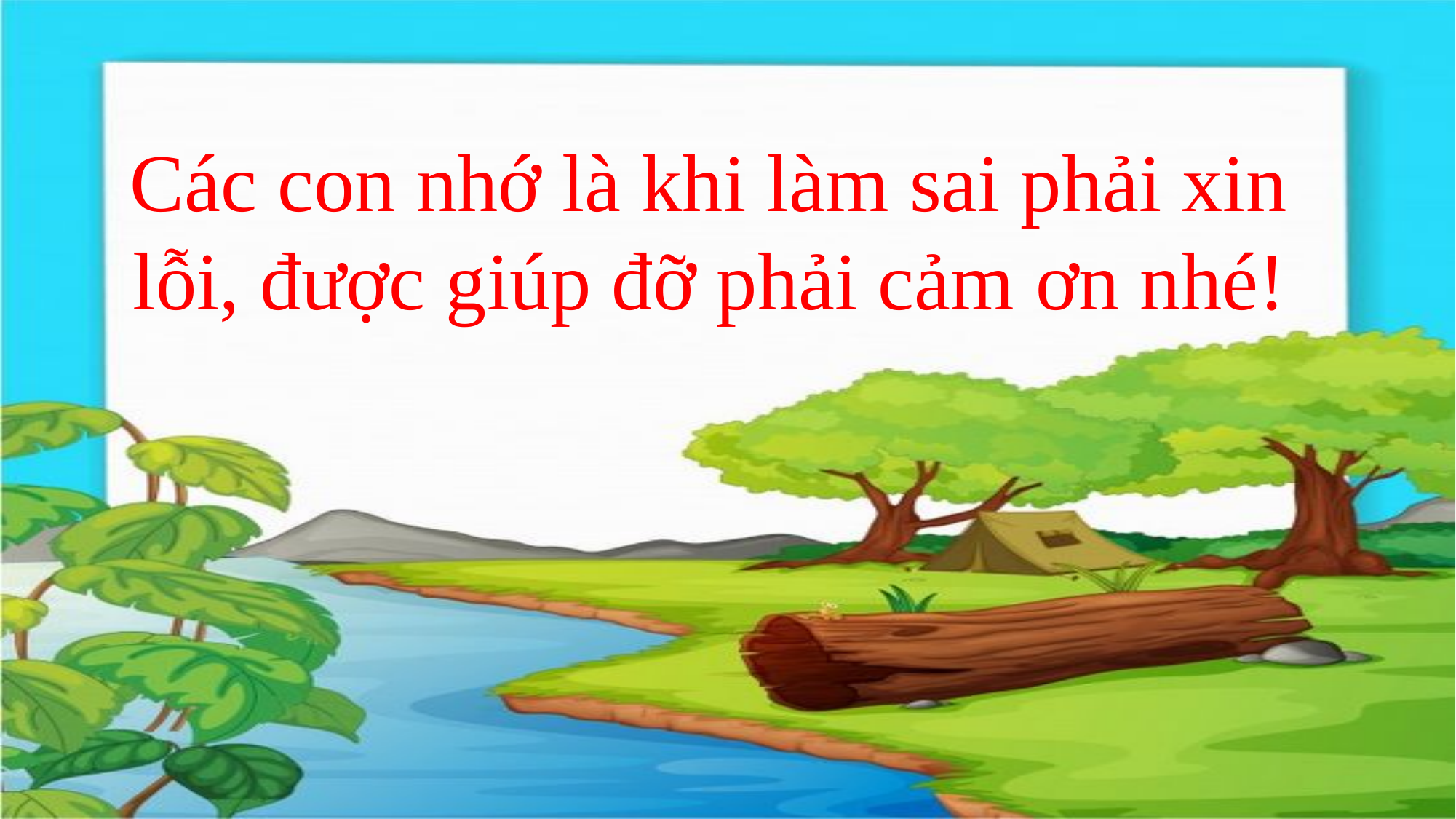

Các con nhớ là khi làm sai phải xin lỗi, được giúp đỡ phải cảm ơn nhé!